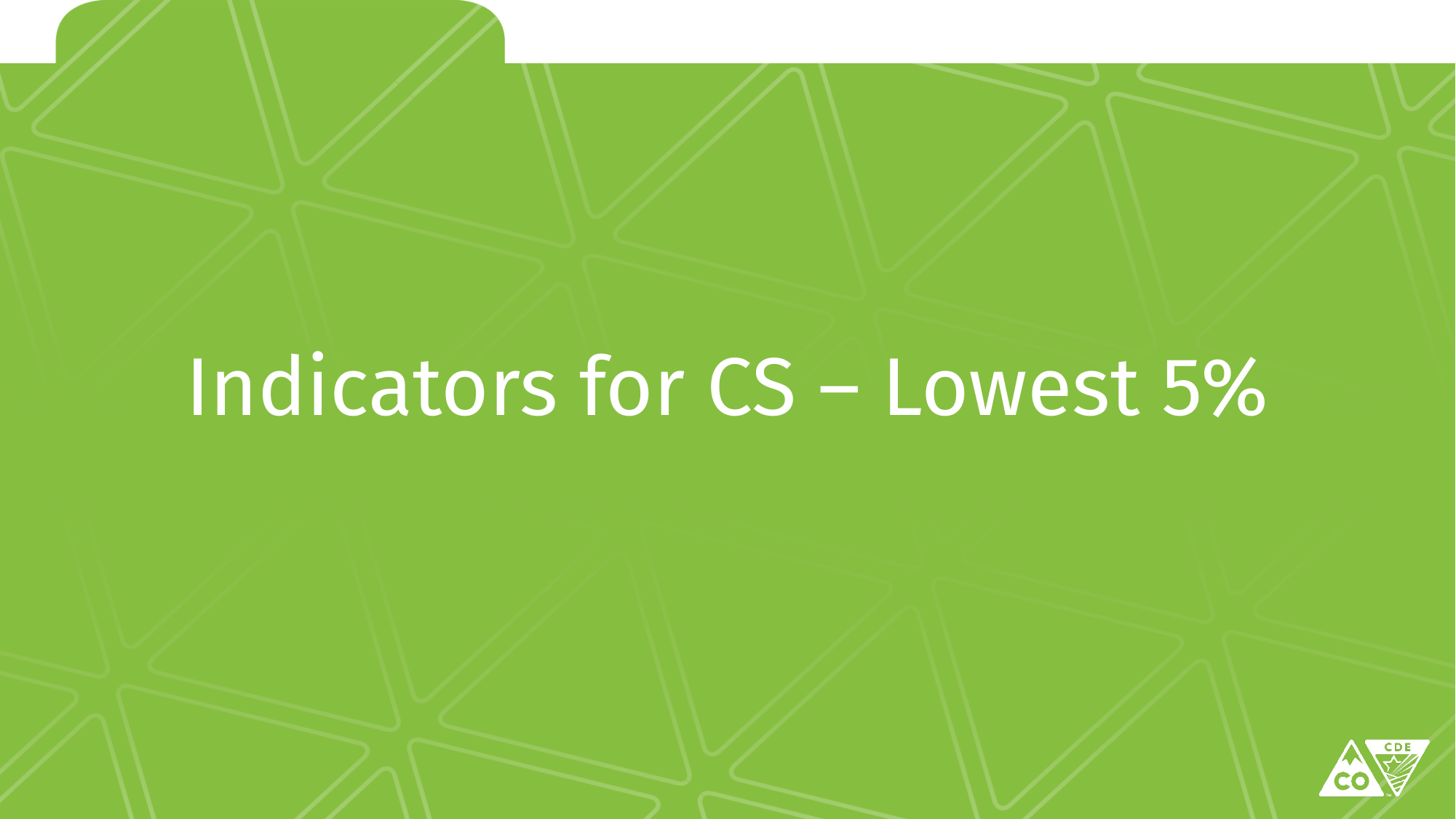

# Indicators for CS – Lowest 5%